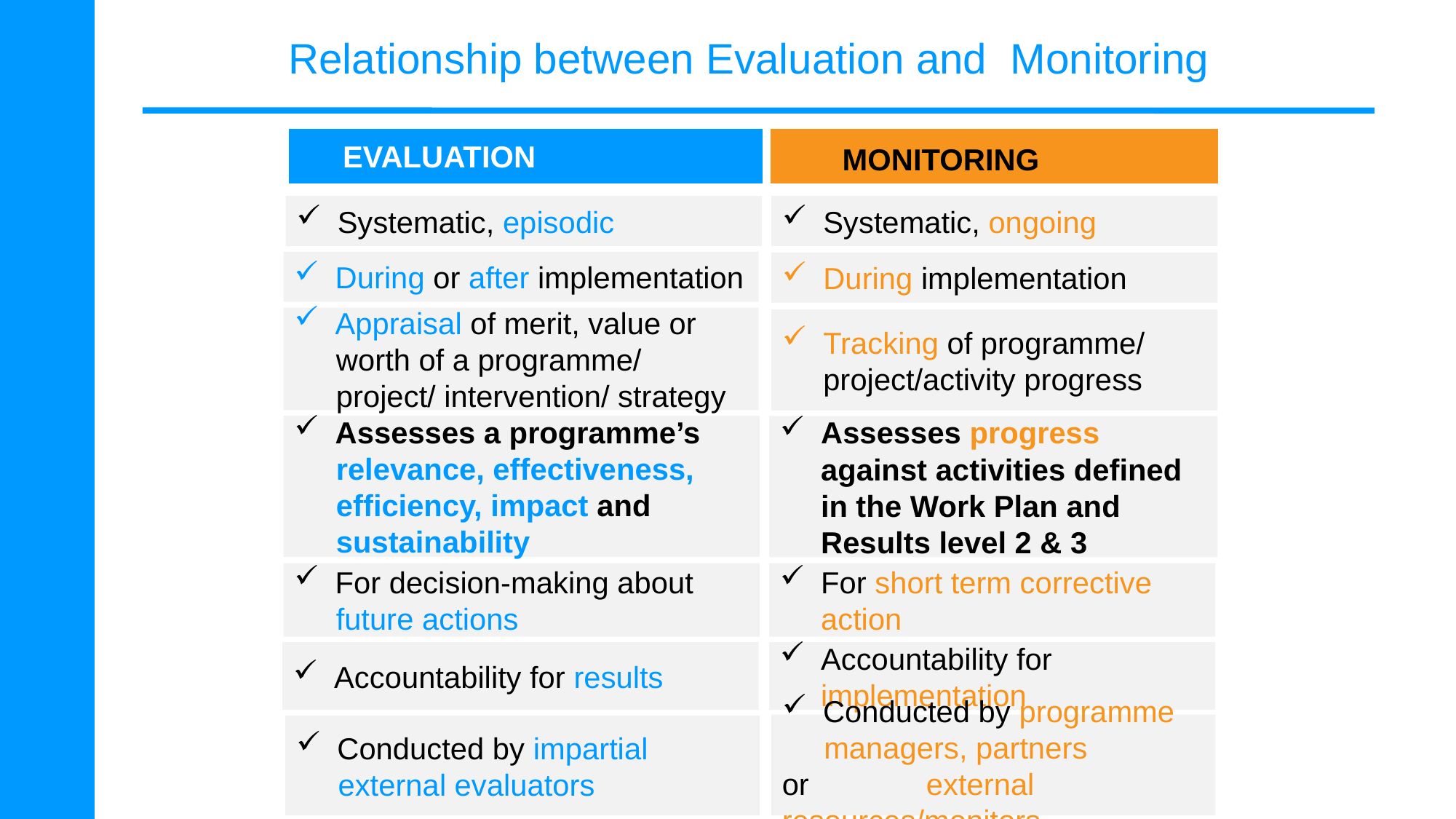

# Relationship between Evaluation and  Monitoring

EVALUATION
MONITORING
Systematic, ongoing
Systematic, episodic
During or after implementation
During implementation
Appraisal of merit, value or
     worth of a programme/
     project/ intervention/ strategy
Tracking of programme/ project/activity progress
Assesses a programme’s
     relevance, effectiveness,
     efficiency, impact and
     sustainability
Assesses progress against activities defined in the Work Plan and Results level 2 & 3
For decision-making about
     future actions
For short term corrective action
Accountability for results
Accountability for implementation
Conducted by programme
     managers, partners or         .    external resources/monitors
Conducted by impartial
     external evaluators